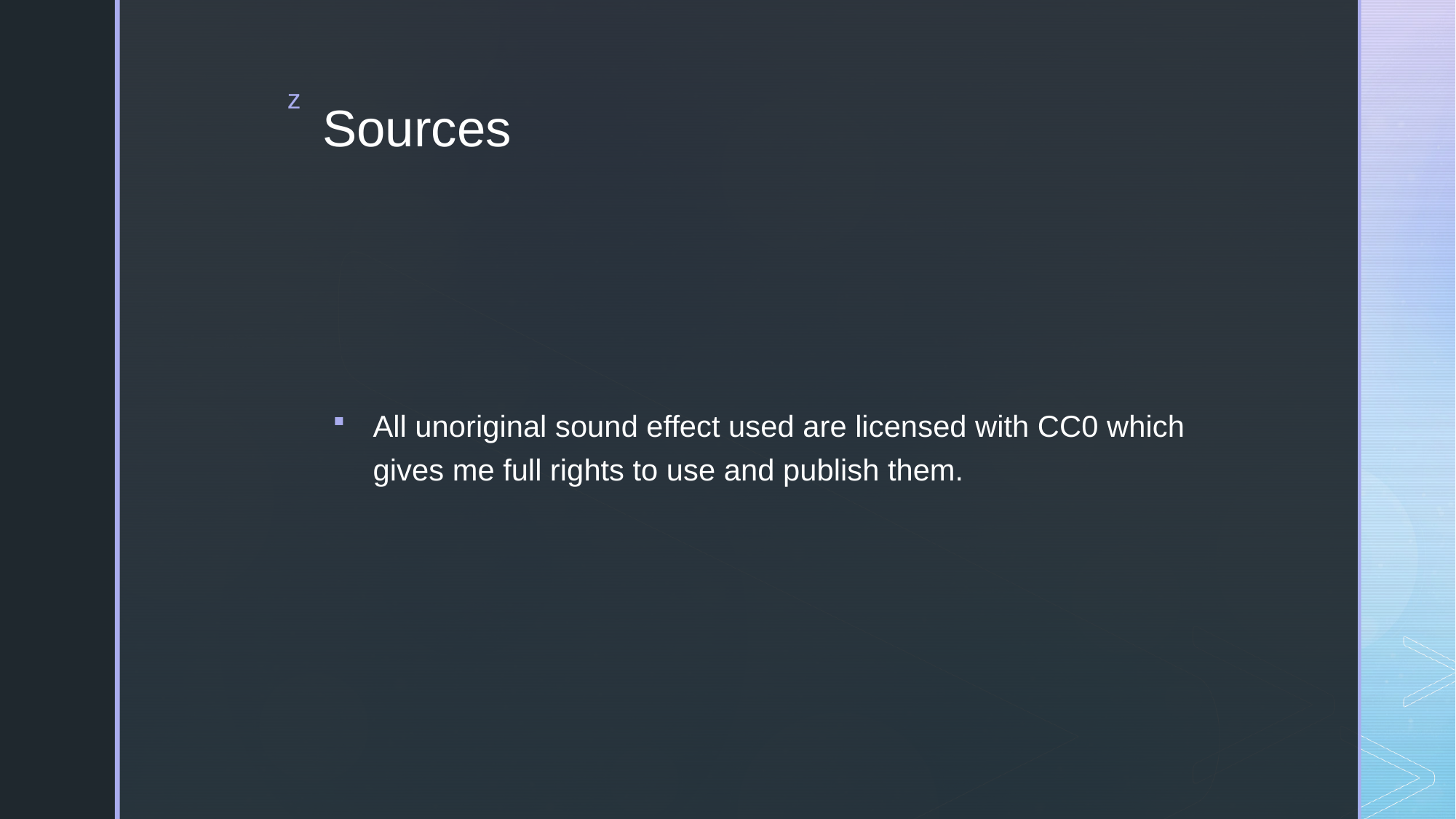

# Sources
All unoriginal sound effect used are licensed with CC0 which gives me full rights to use and publish them.